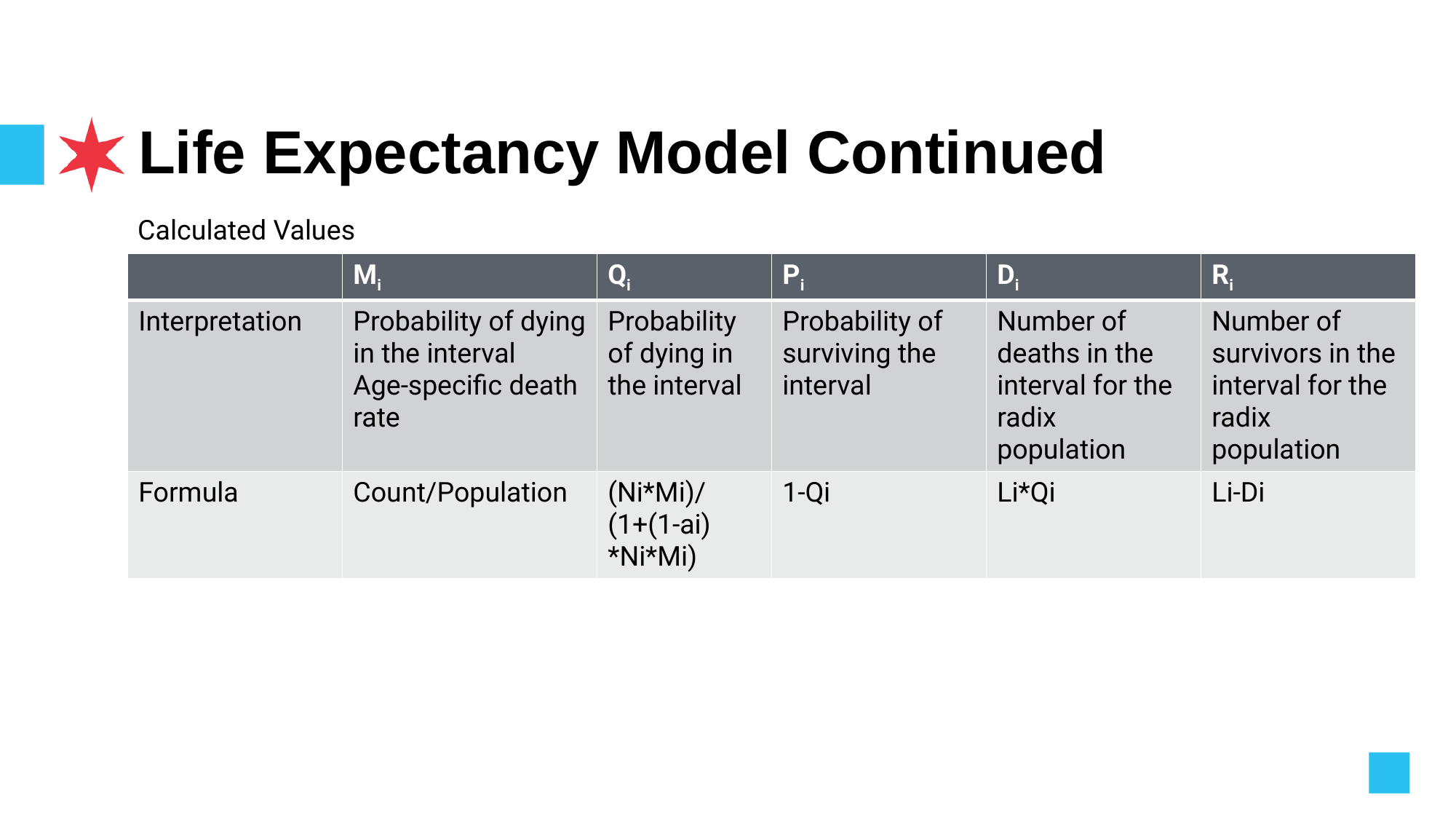

# Life Expectancy Model Continued
Calculated Values
|  | Mi | Qi | Pi | Di | Ri |
| --- | --- | --- | --- | --- | --- |
| Interpretation | Probability of dying in the interval Age-specific death rate | Probability of dying in the interval | Probability of surviving the interval | Number of deaths in the interval for the radix population | Number of survivors in the interval for the radix population |
| Formula | Count/Population | (Ni\*Mi)/ (1+(1-ai) \*Ni\*Mi) | 1-Qi | Li\*Qi | Li-Di |